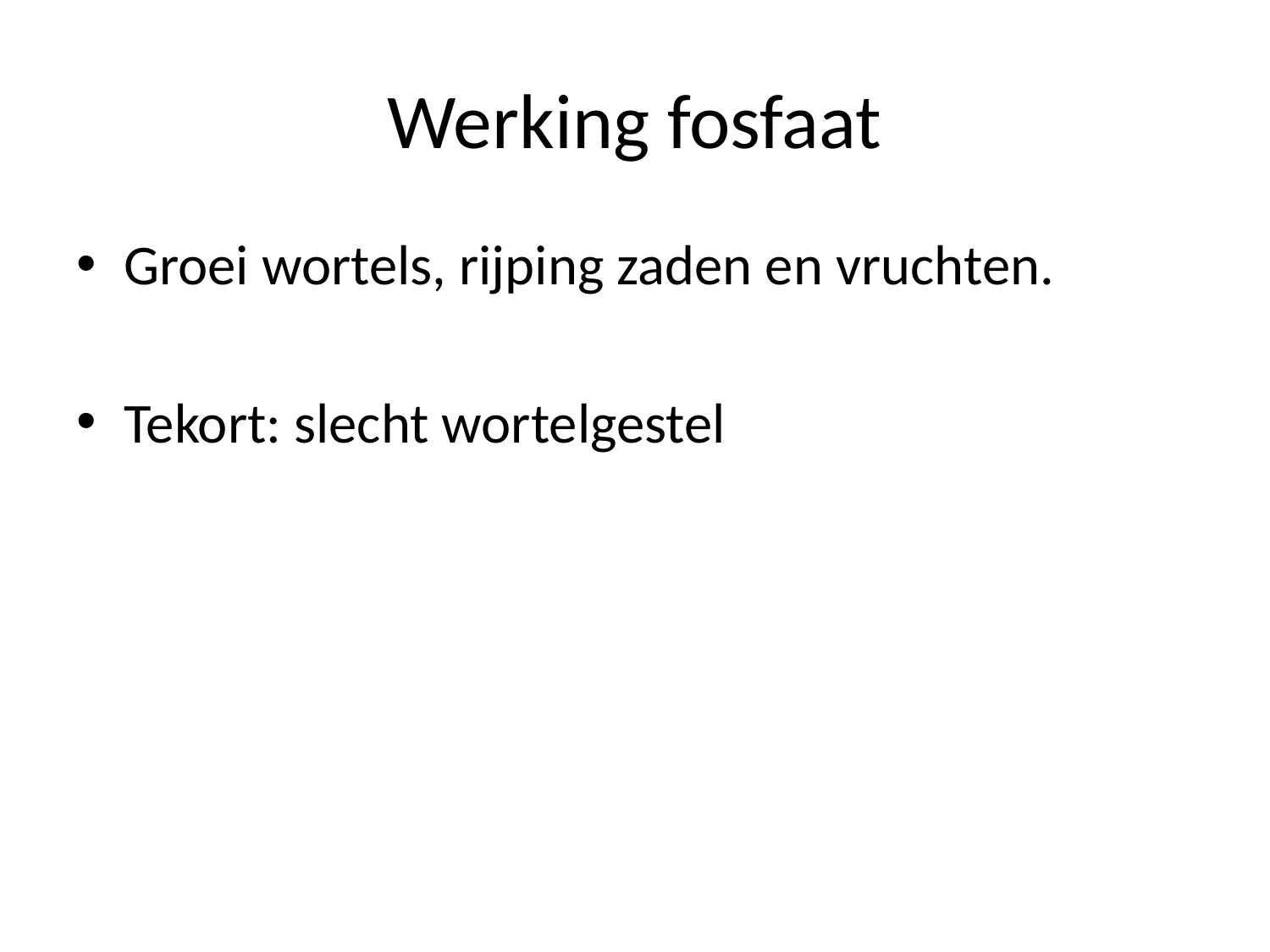

# Werking fosfaat
Groei wortels, rijping zaden en vruchten.

Tekort: slecht wortelgestel